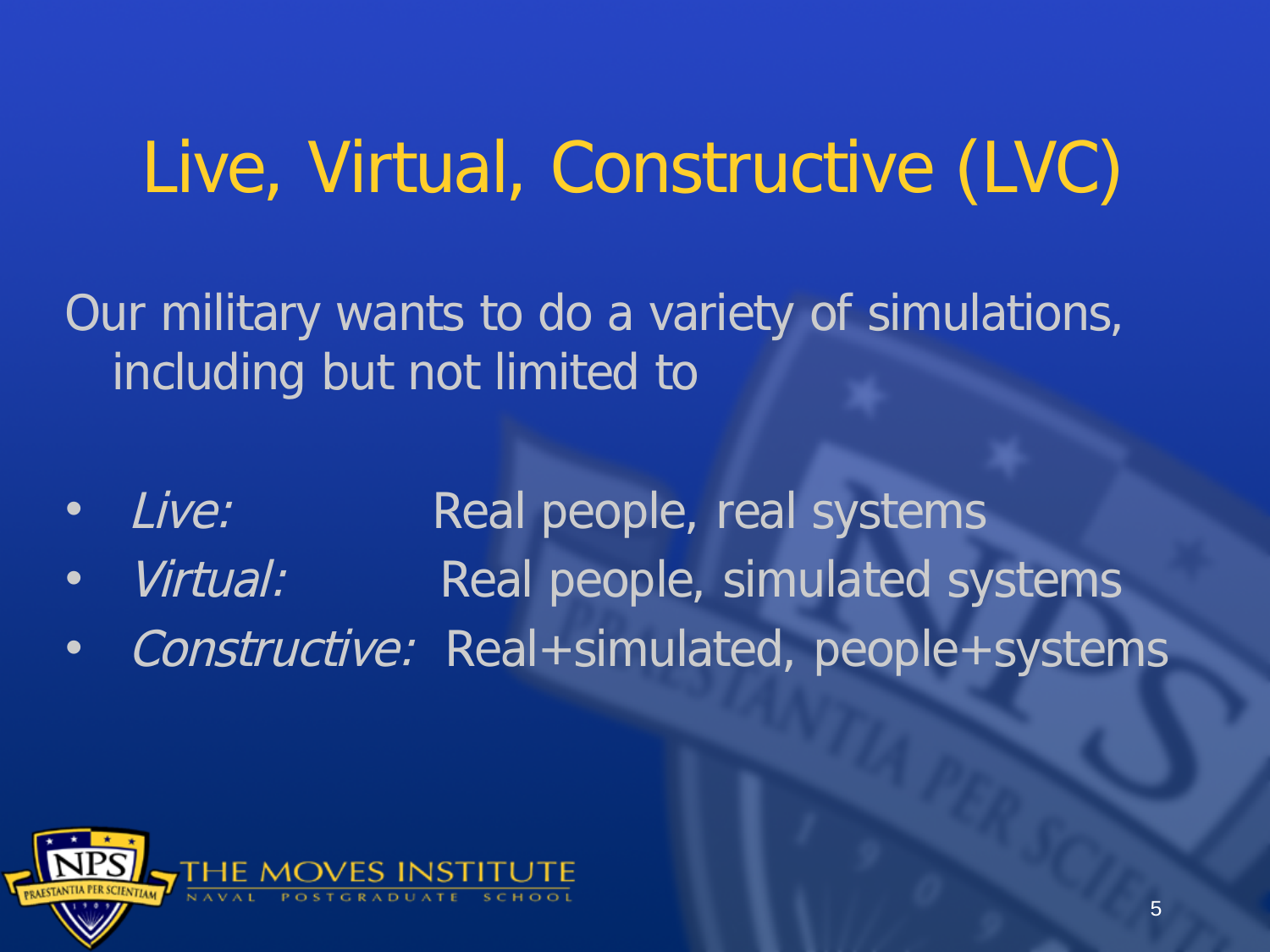

# Live, Virtual, Constructive (LVC)
Our military wants to do a variety of simulations, including but not limited to

Live:             Real people, real systems
Virtual:          Real people, simulated systems
Constructive:  Real+simulated, people+systems
5